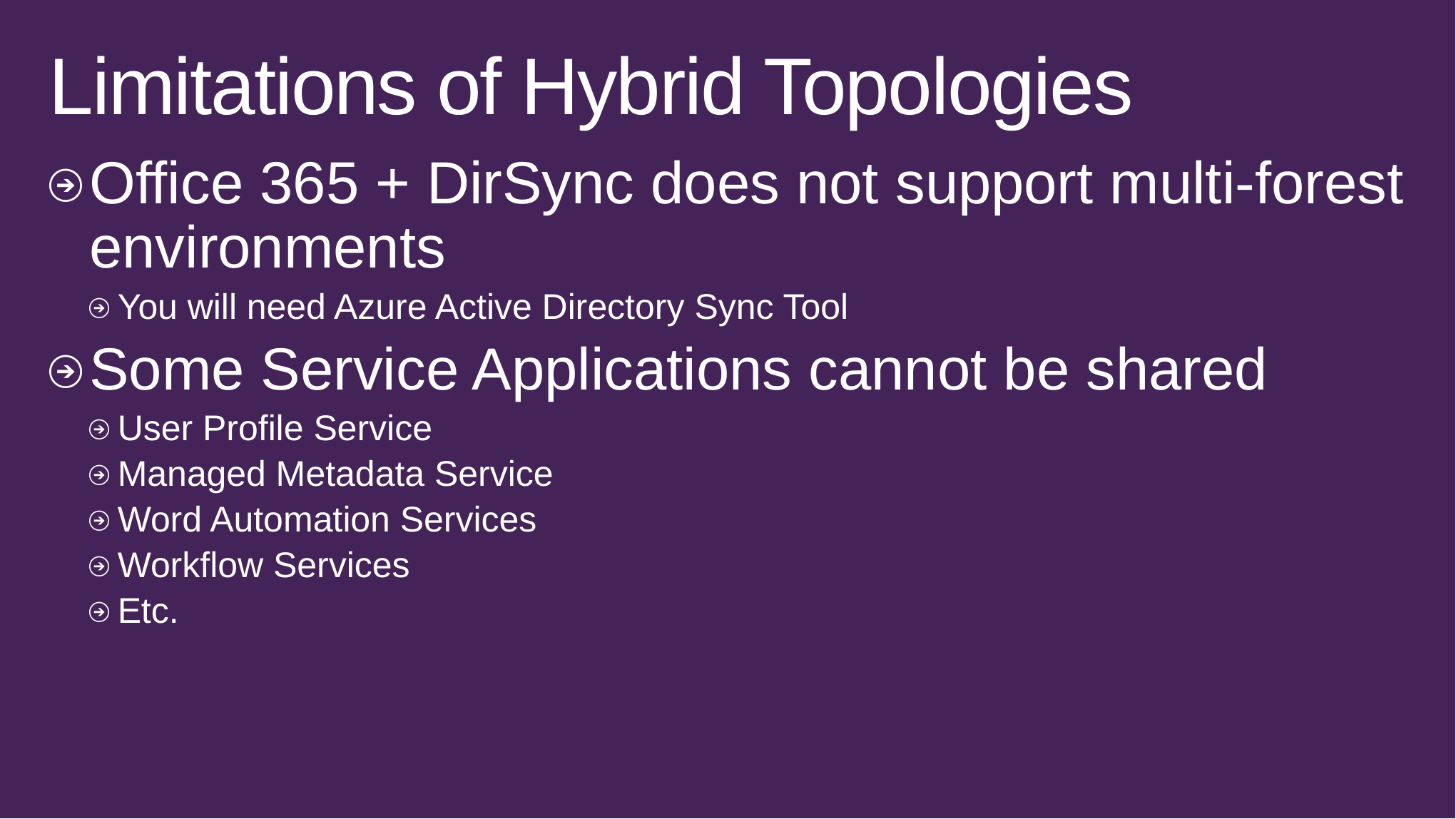

# Limitations of Hybrid Topologies
Office 365 + DirSync does not support multi-forest environments
You will need Azure Active Directory Sync Tool
Some Service Applications cannot be shared
User Profile Service
Managed Metadata Service
Word Automation Services
Workflow Services
Etc.